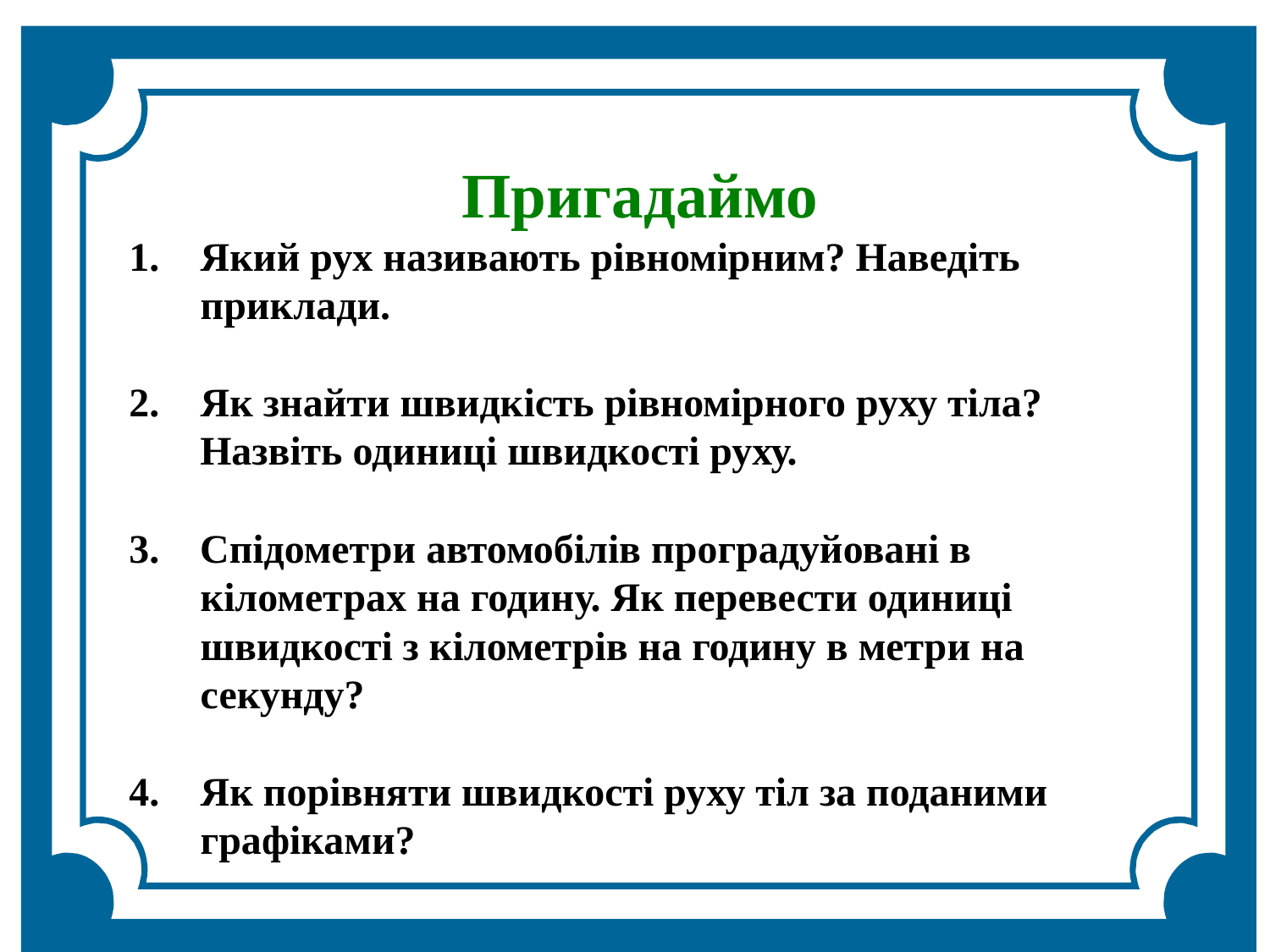

Пригадаймо
Який рух називають рівномірним? Наведіть приклади.

Як знайти швидкість рівномірного руху тіла?
       Назвіть одиниці швидкості руху.

3.    Спідометри автомобілів проградуйовані в кілометрах на годину. Як перевести одиниці швидкості з кілометрів на годину в метри на секунду?

Як порівняти швидкості руху тіл за поданими графіками?